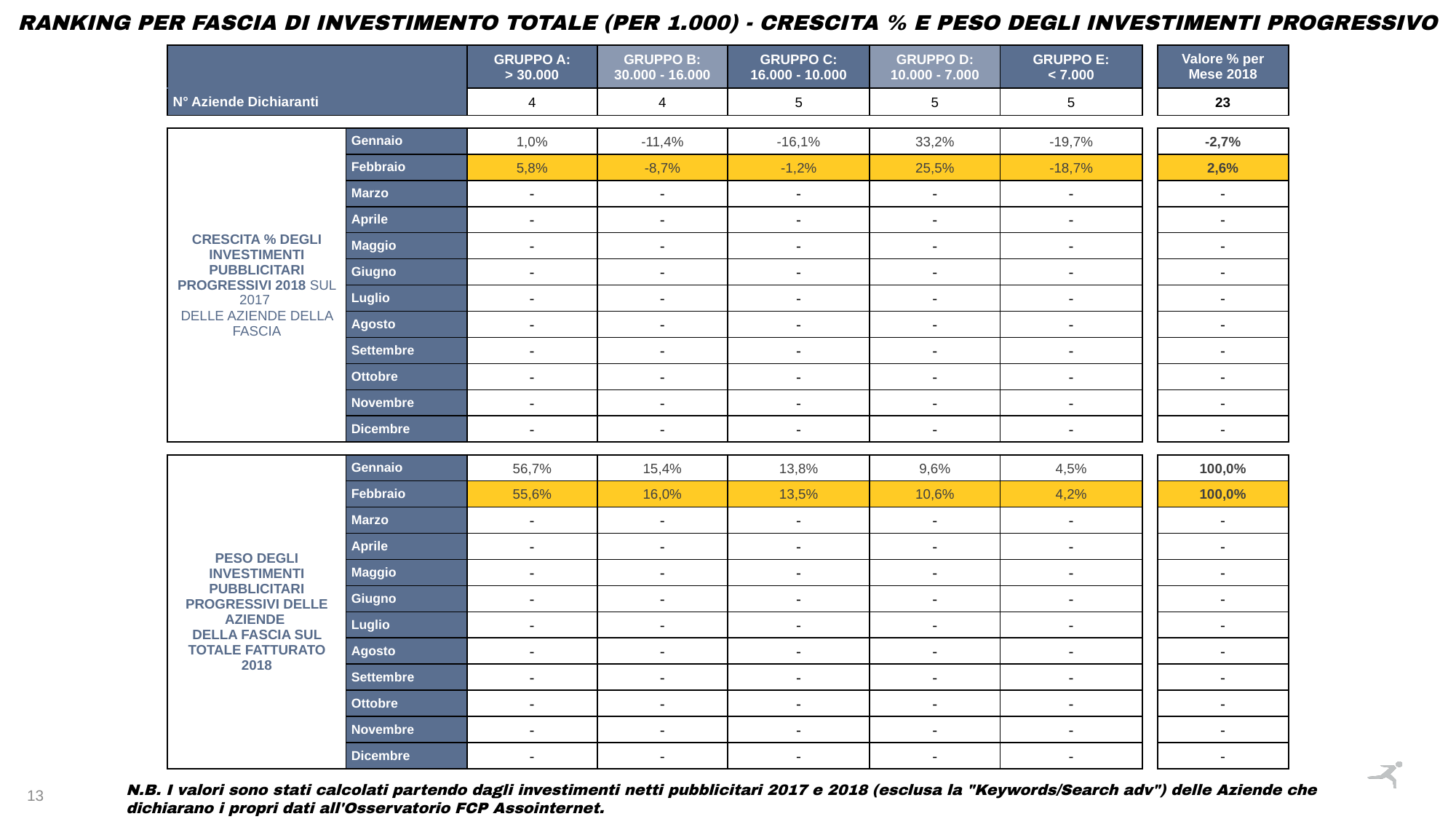

Ranking per fascia di INVESTIMENTO totale (per 1.000) - Crescita % E PESO DEGLI INVESTIMENTI PROGRESSIVO
|  |  | GRUPPO A: > 30.000 | GRUPPO B: 30.000 - 16.000 | GRUPPO C: 16.000 - 10.000 | GRUPPO D: 10.000 - 7.000 | GRUPPO E: < 7.000 |  | Valore % per Mese 2018 |
| --- | --- | --- | --- | --- | --- | --- | --- | --- |
| N° Aziende Dichiaranti |  | 4 | 4 | 5 | 5 | 5 |  | 23 |
|  |  |  |  |  |  |  |  |  |
| CRESCITA % DEGLI INVESTIMENTI PUBBLICITARI PROGRESSIVI 2018 SUL 2017 DELLE AZIENDE DELLA FASCIA | Gennaio | 1,0% | -11,4% | -16,1% | 33,2% | -19,7% |  | -2,7% |
|  | Febbraio | 5,8% | -8,7% | -1,2% | 25,5% | -18,7% |  | 2,6% |
|  | Marzo | - | - | - | - | - |  | - |
|  | Aprile | - | - | - | - | - |  | - |
|  | Maggio | - | - | - | - | - |  | - |
|  | Giugno | - | - | - | - | - |  | - |
|  | Luglio | - | - | - | - | - |  | - |
|  | Agosto | - | - | - | - | - |  | - |
|  | Settembre | - | - | - | - | - |  | - |
|  | Ottobre | - | - | - | - | - |  | - |
|  | Novembre | - | - | - | - | - |  | - |
|  | Dicembre | - | - | - | - | - |  | - |
|  |  |  |  |  |  |  |  |  |
| PESO DEGLI INVESTIMENTI PUBBLICITARI PROGRESSIVI DELLE AZIENDE DELLA FASCIA SUL TOTALE FATTURATO 2018 | Gennaio | 56,7% | 15,4% | 13,8% | 9,6% | 4,5% |  | 100,0% |
|  | Febbraio | 55,6% | 16,0% | 13,5% | 10,6% | 4,2% |  | 100,0% |
|  | Marzo | - | - | - | - | - |  | - |
|  | Aprile | - | - | - | - | - |  | - |
|  | Maggio | - | - | - | - | - |  | - |
|  | Giugno | - | - | - | - | - |  | - |
|  | Luglio | - | - | - | - | - |  | - |
|  | Agosto | - | - | - | - | - |  | - |
|  | Settembre | - | - | - | - | - |  | - |
|  | Ottobre | - | - | - | - | - |  | - |
|  | Novembre | - | - | - | - | - |  | - |
|  | Dicembre | - | - | - | - | - |  | - |
13
N.B. I valori sono stati calcolati partendo dagli investimenti netti pubblicitari 2017 e 2018 (esclusa la "Keywords/Search adv") delle Aziende che dichiarano i propri dati all'Osservatorio FCP Assointernet.